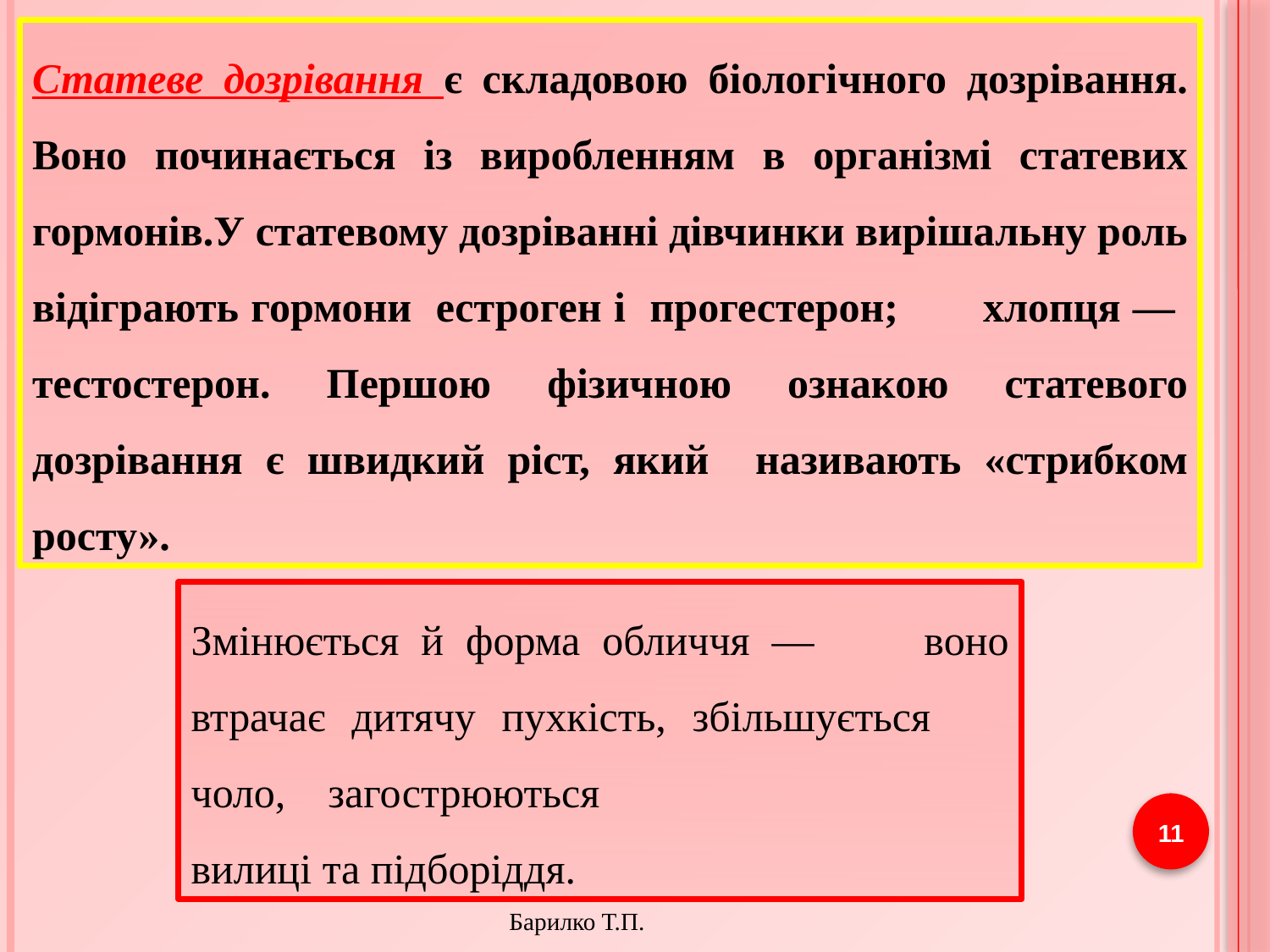

Статеве дозрівання є складовою біологічного дозрівання. Воно починається із виробленням в організмі статевих гормонів.У статевому дозріванні дівчинки вирішальну роль відіграють гормони  естроген і  прогестерон;       хлопця —  тестостерон. Першою фізичною ознакою статевого дозрівання є швидкий ріст, який  називають «стрибком росту».
Змінюється й форма обличчя —     воно втрачає дитячу пухкість, збільшується    чоло,    загострюються
вилиці та підборіддя.
11
Барилко Т.П.